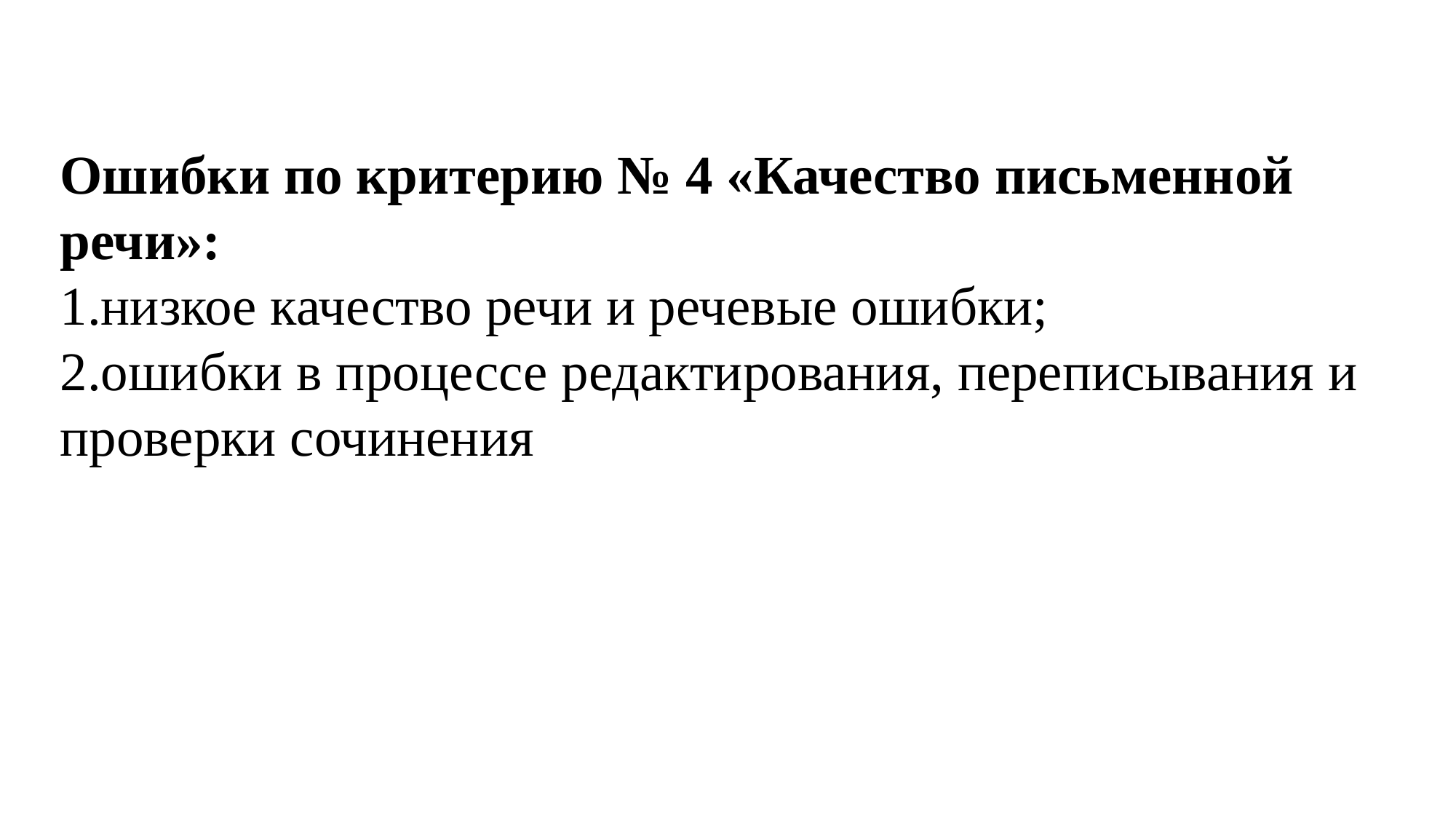

Ошибки по критерию № 4 «Качество письменной речи»:
низкое качество речи и речевые ошибки;
ошибки в процессе редактирования, переписывания и проверки сочинения